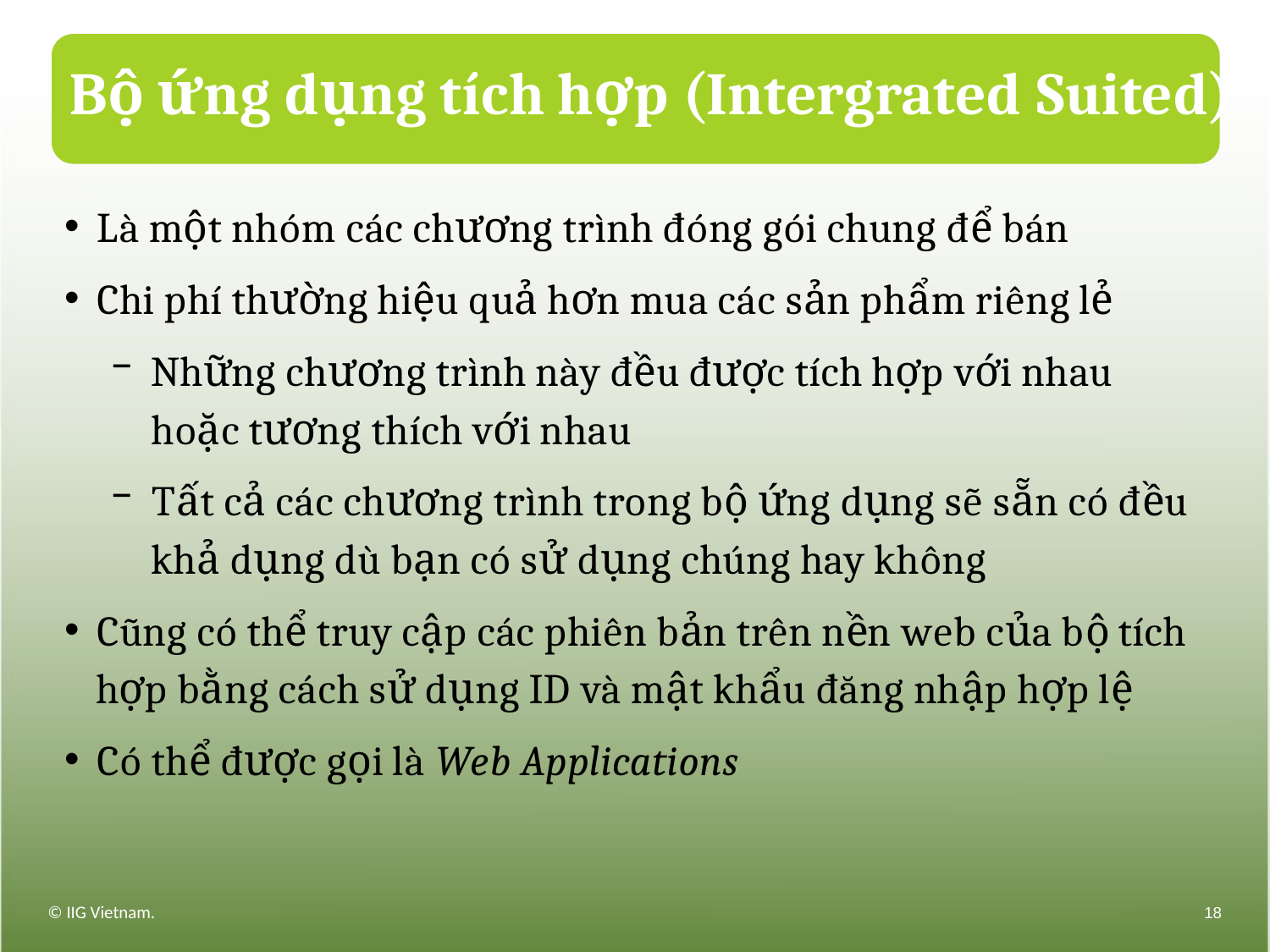

# Bộ ứng dụng tích hợp (Intergrated Suited)
Là một nhóm các chương trình đóng gói chung để bán
Chi phí thường hiệu quả hơn mua các sản phẩm riêng lẻ
Những chương trình này đều được tích hợp với nhau hoặc tương thích với nhau
Tất cả các chương trình trong bộ ứng dụng sẽ sẵn có đều khả dụng dù bạn có sử dụng chúng hay không
Cũng có thể truy cập các phiên bản trên nền web của bộ tích hợp bằng cách sử dụng ID và mật khẩu đăng nhập hợp lệ
Có thể được gọi là Web Applications
© IIG Vietnam.
18